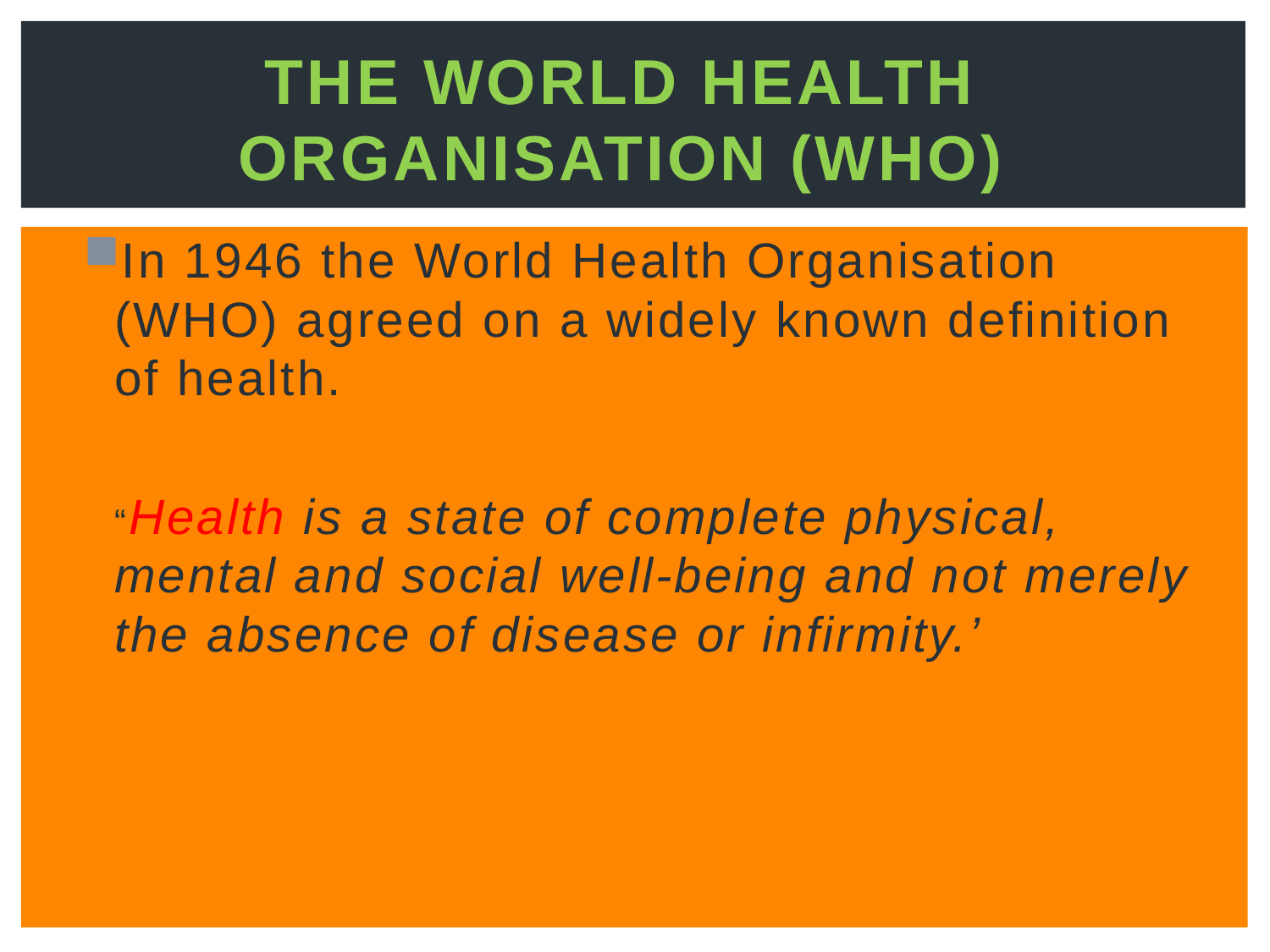

# The World Health Organisation (WHO)
In 1946 the World Health Organisation (WHO) agreed on a widely known definition of health.

	“Health is a state of complete physical, mental and social well-being and not merely the absence of disease or infirmity.’